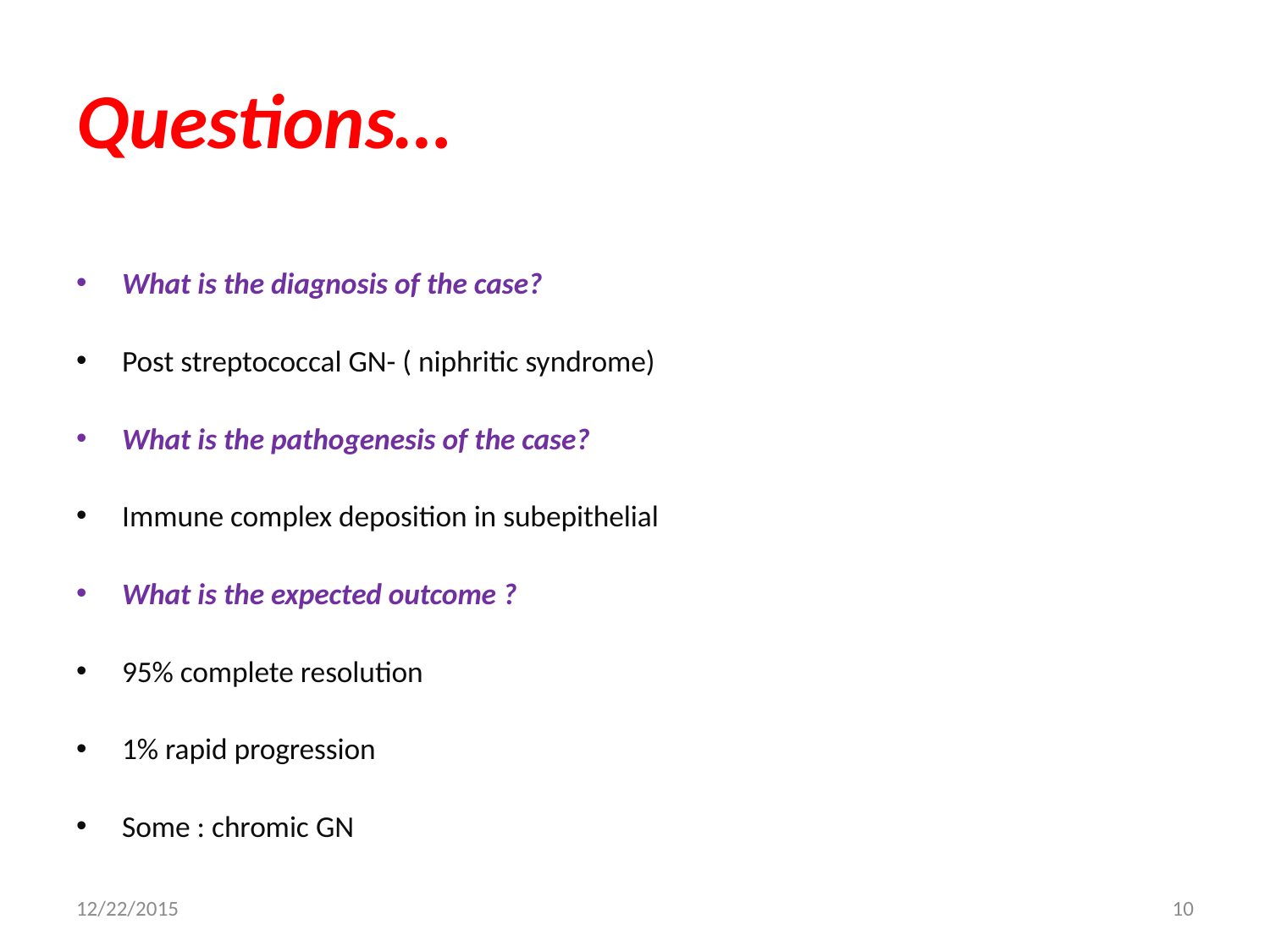

# Questions…
What is the diagnosis of the case?
Post streptococcal GN- ( niphritic syndrome)
What is the pathogenesis of the case?
Immune complex deposition in subepithelial
What is the expected outcome ?
95% complete resolution
1% rapid progression
Some : chromic GN
12/22/2015
10